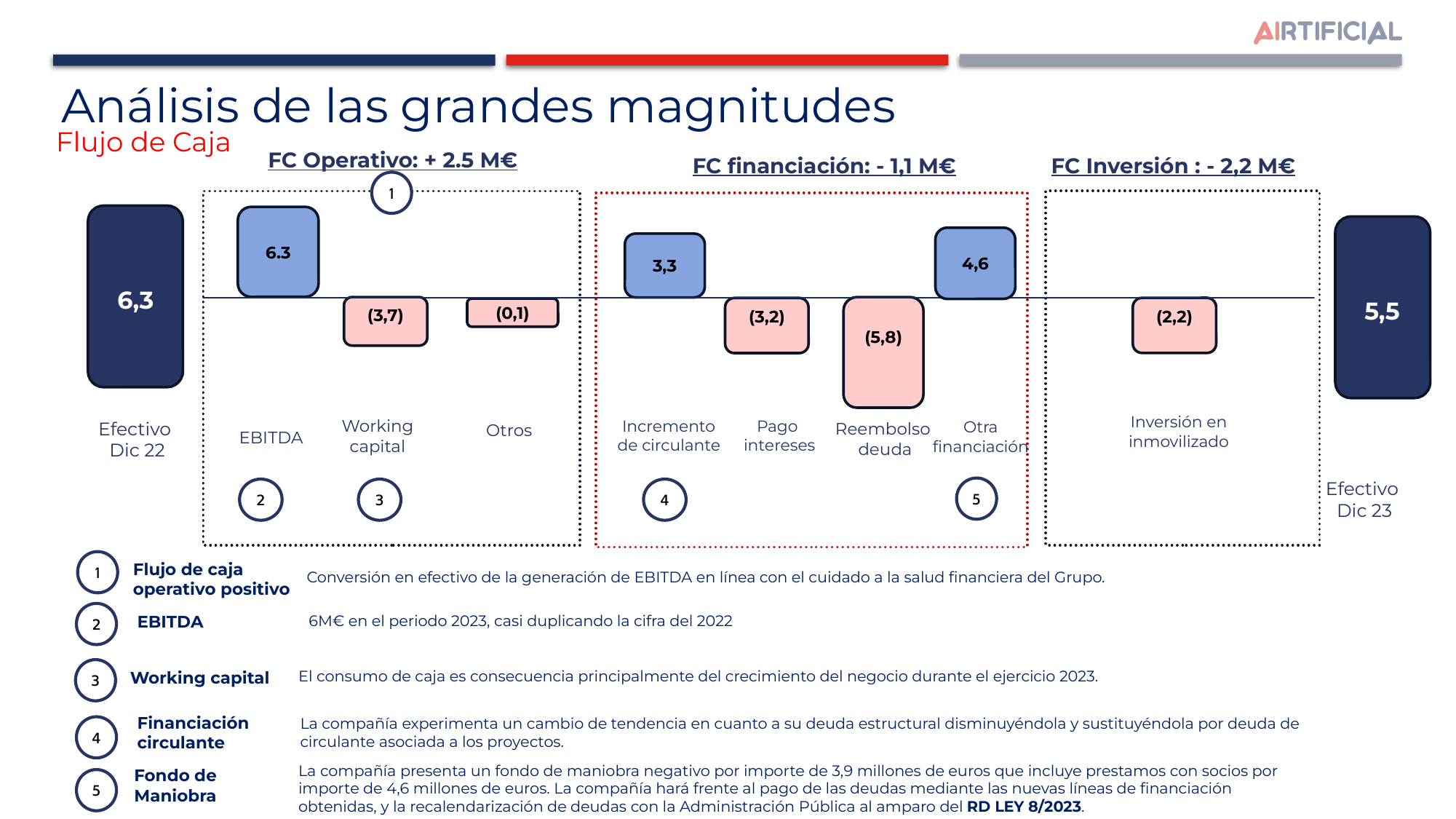

Análisis de las grandes magnitudes
Flujo de Caja
FC Operativo: + 2.5 M€

FC financiación: - 1,1 M€

FC Inversión : - 2,2 M€

  6,3

6.3

  5,5

4,6
3,3
(3,7)

(5,8)
(2,2)
(3,2)
(0,1)
Otros
Working capital
Pago
intereses
EBITDA
Incremento de circulante
Otra
financiación
Reembolso
 deuda
Efectivo
Dic 22
1
Inversión en inmovilizado
|  |
| --- |
Efectivo
Dic 23
5
2
3
4
1
Flujo de caja operativo positivo
Conversión en efectivo de la generación de EBITDA en línea con el cuidado a la salud financiera del Grupo.
2
EBITDA
6M€ en el periodo 2023, casi duplicando la cifra del 2022
El consumo de caja es consecuencia principalmente del crecimiento del negocio durante el ejercicio 2023.
3
Working capital
Financiación circulante

La compañía experimenta un cambio de tendencia en cuanto a su deuda estructural disminuyéndola y sustituyéndola por deuda de circulante asociada a los proyectos.
4
La compañía presenta un fondo de maniobra negativo por importe de 3,9 millones de euros que incluye prestamos con socios por importe de 4,6 millones de euros. La compañía hará frente al pago de las deudas mediante las nuevas líneas de financiación obtenidas, y la recalendarización de deudas con la Administración Pública al amparo del RD LEY 8/2023.
Fondo de Maniobra
5